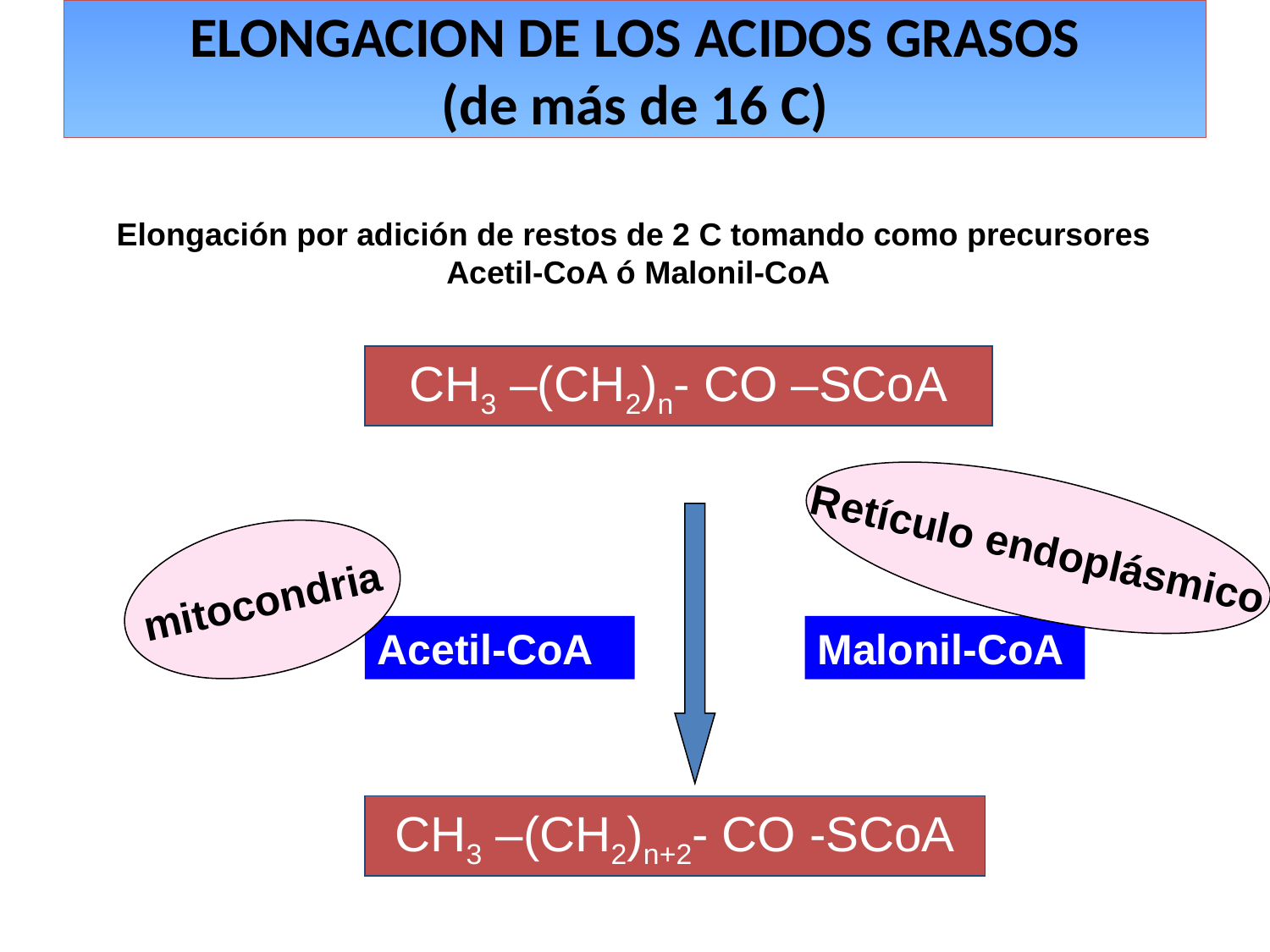

# ELONGACION DE LOS ACIDOS GRASOS (de más de 16 C)
Elongación por adición de restos de 2 C tomando como precursores
 Acetil-CoA ó Malonil-CoA
CH3 –(CH2)n- CO –SCoA
Retículo endoplásmico

mitocondria
Acetil-CoA
Malonil-CoA
CH3 –(CH2)n+2- CO -SCoA